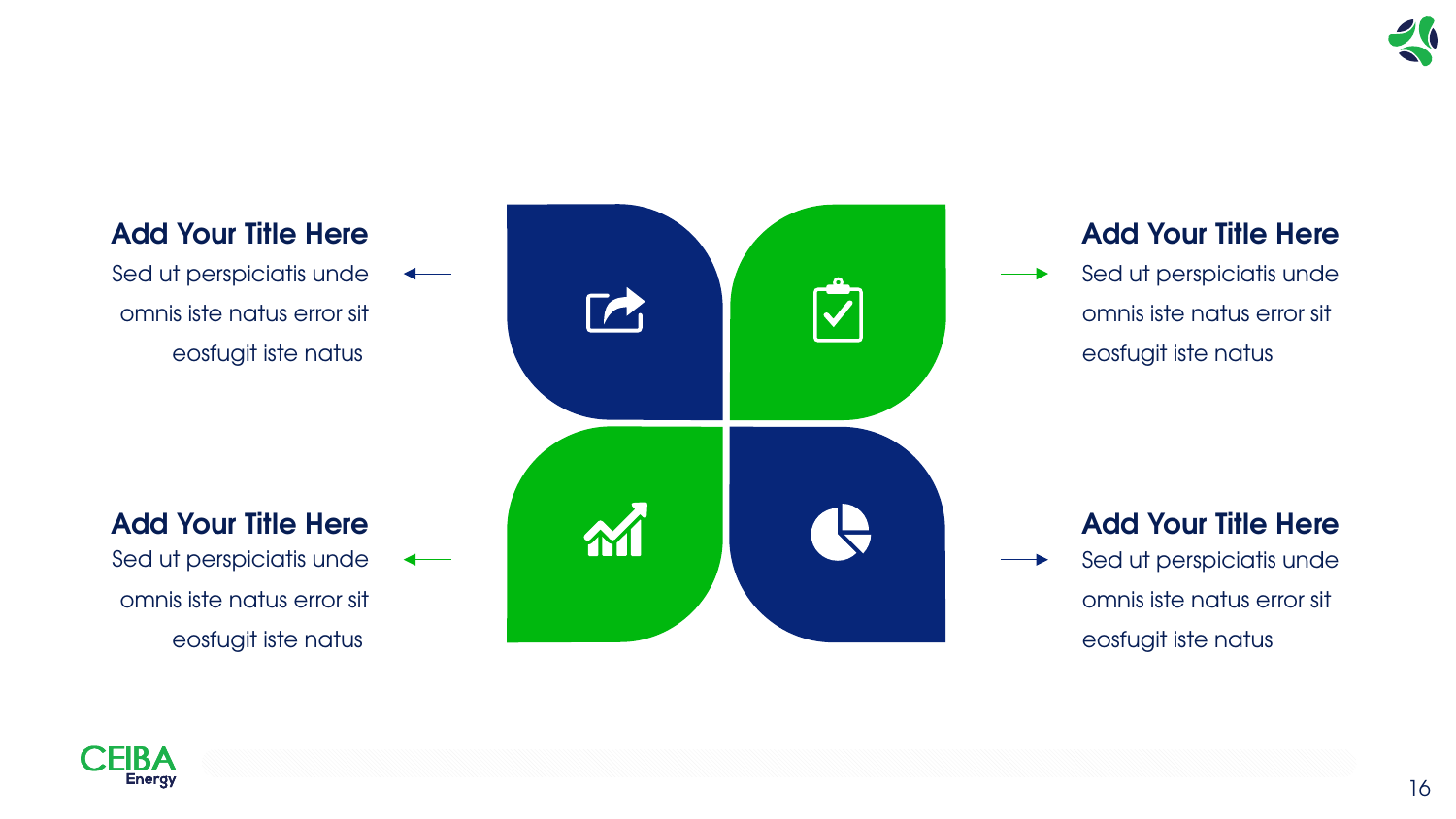

#

Add Your Title Here
Add Your Title Here
Sed ut perspiciatis unde omnis iste natus error sit eosfugit iste natus
Sed ut perspiciatis unde omnis iste natus error sit eosfugit iste natus

Add Your Title Here
Add Your Title Here
Sed ut perspiciatis unde omnis iste natus error sit eosfugit iste natus
Sed ut perspiciatis unde omnis iste natus error sit eosfugit iste natus